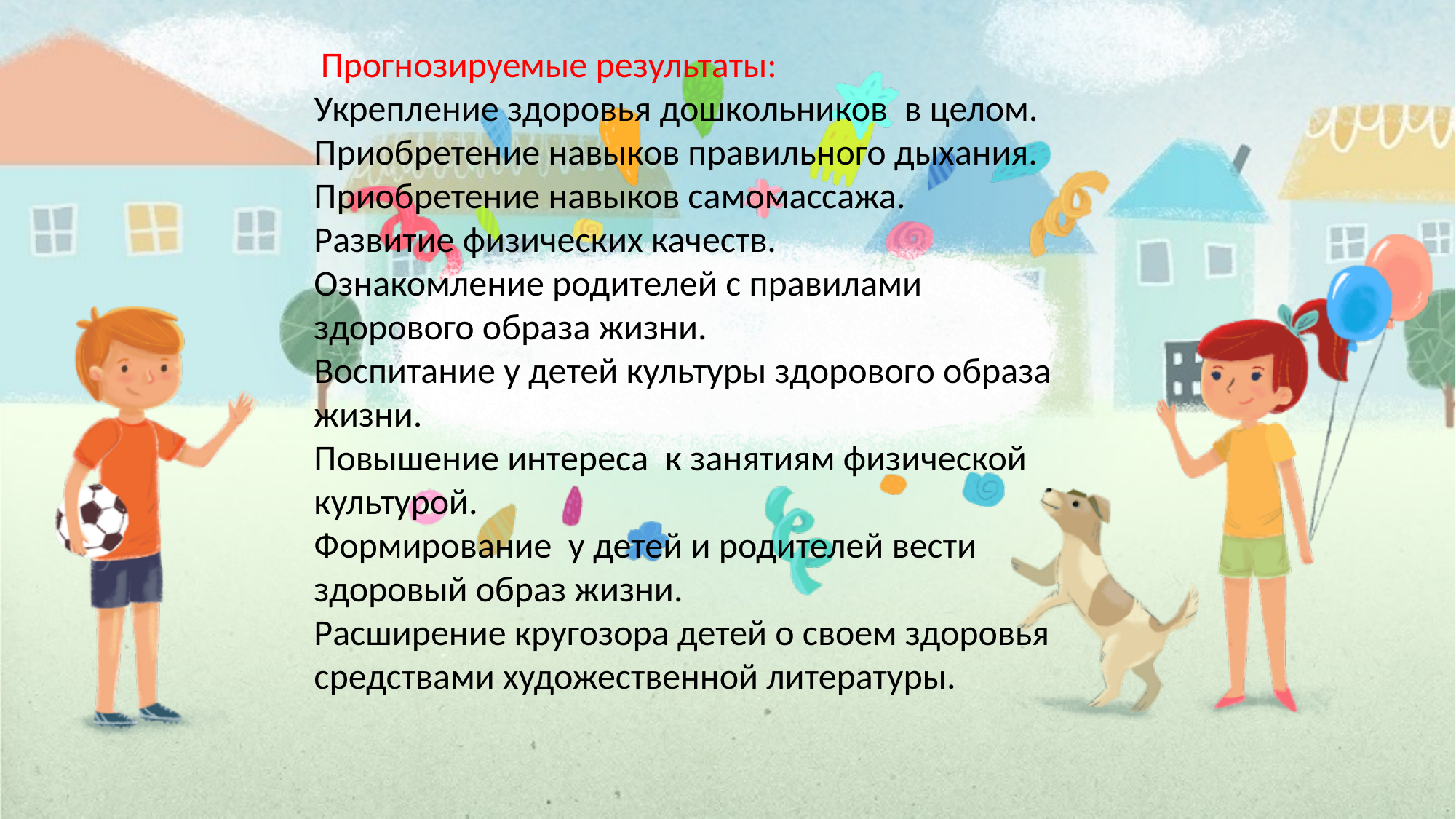

# Прогнозируемые результаты: Укрепление здоровья дошкольников  в целом. Приобретение навыков правильного дыхания. Приобретение навыков самомассажа. Развитие физических качеств. Ознакомление родителей с правилами здорового образа жизни. Воспитание у детей культуры здорового образа жизни. Повышение интереса  к занятиям физической культурой. Формирование  у детей и родителей вести здоровый образ жизни. Расширение кругозора детей о своем здоровья средствами художественной литературы.